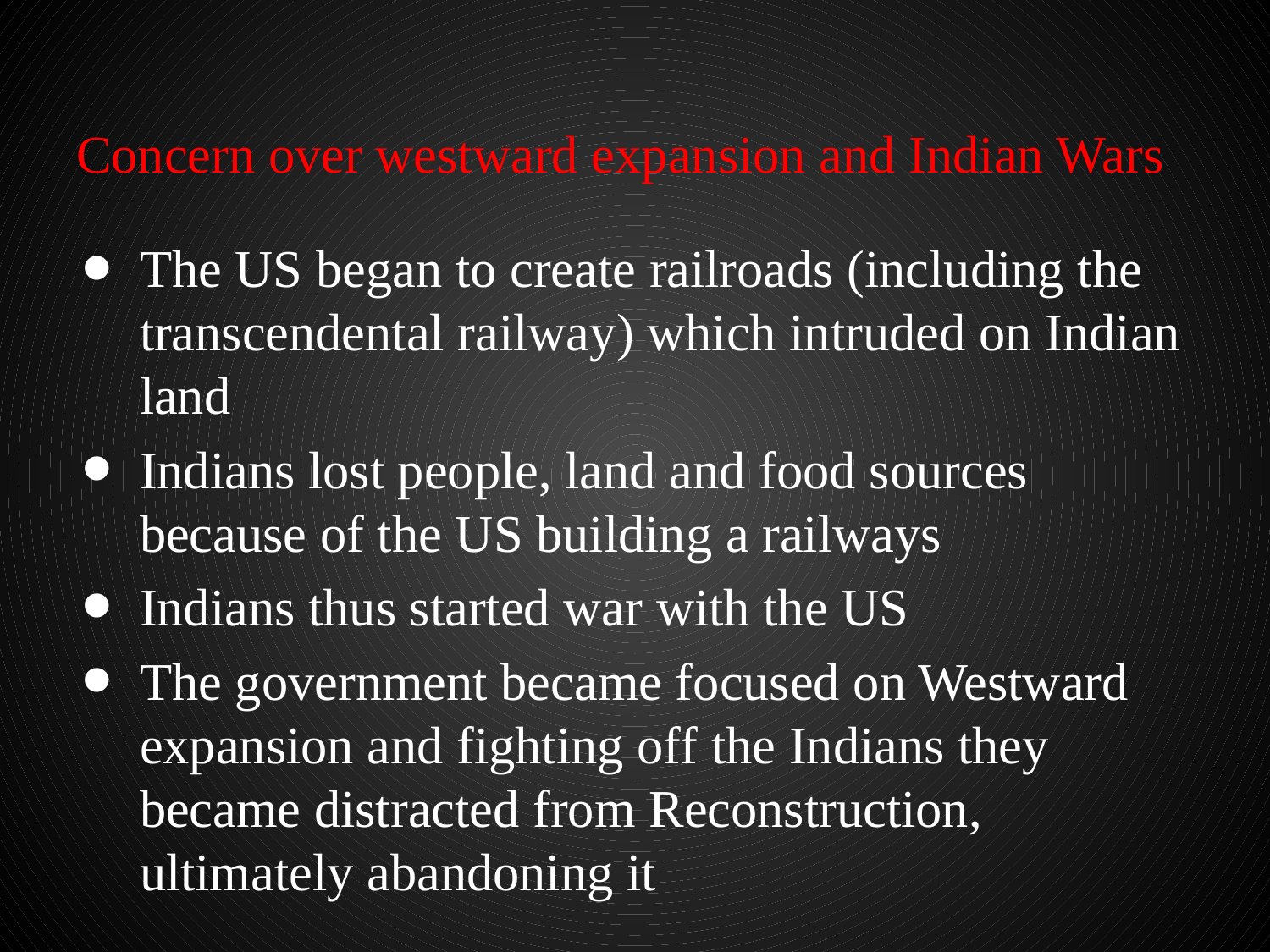

# Concern over westward expansion and Indian Wars
The US began to create railroads (including the transcendental railway) which intruded on Indian land
Indians lost people, land and food sources because of the US building a railways
Indians thus started war with the US
The government became focused on Westward expansion and fighting off the Indians they  became distracted from Reconstruction, ultimately abandoning it